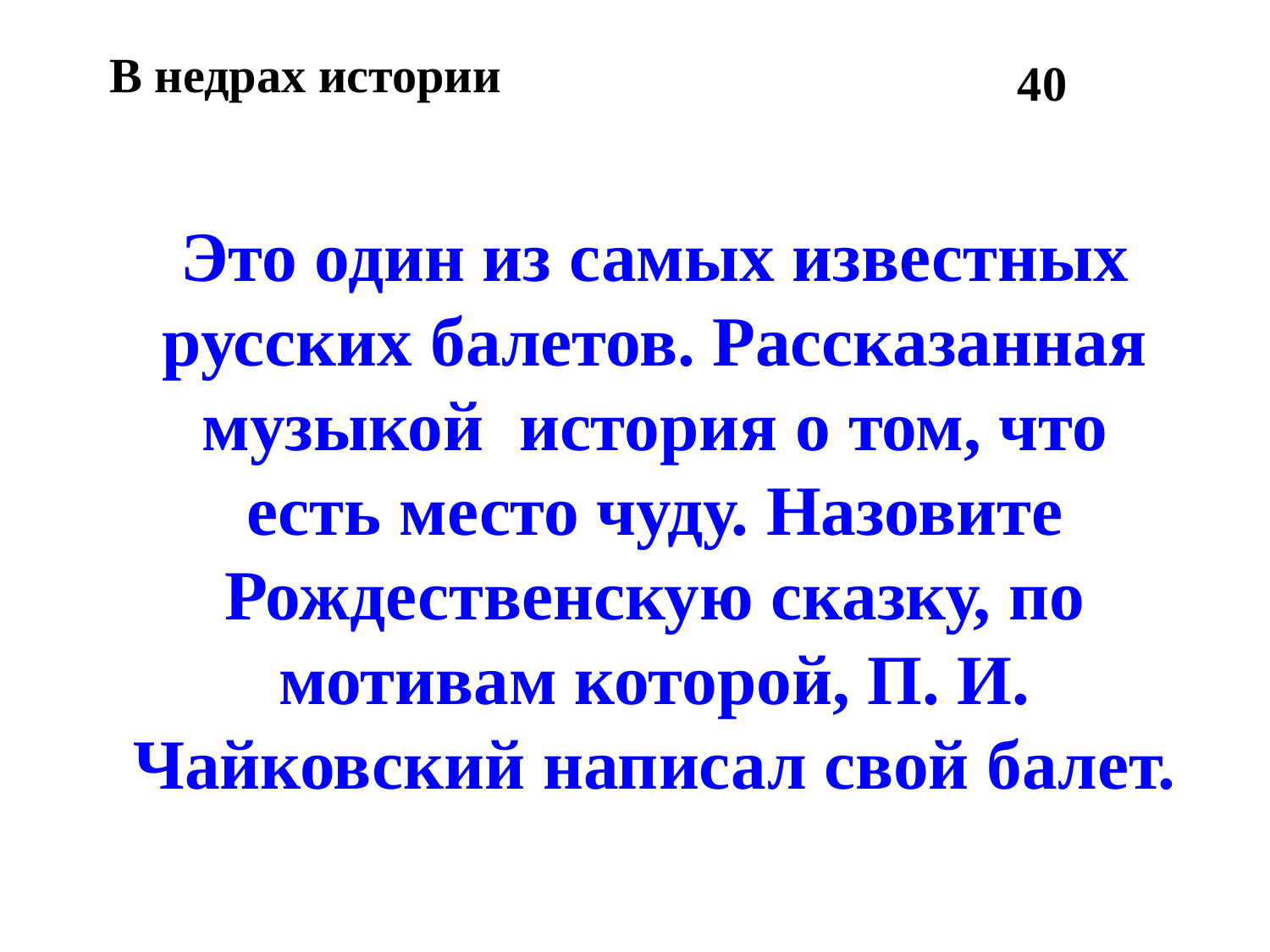

В недрах истории
40
Это один из самых известных русских балетов. Рассказанная музыкой  история о том, что есть место чуду. Назовите Рождественскую сказку, по мотивам которой, П. И. Чайковский написал свой балет.